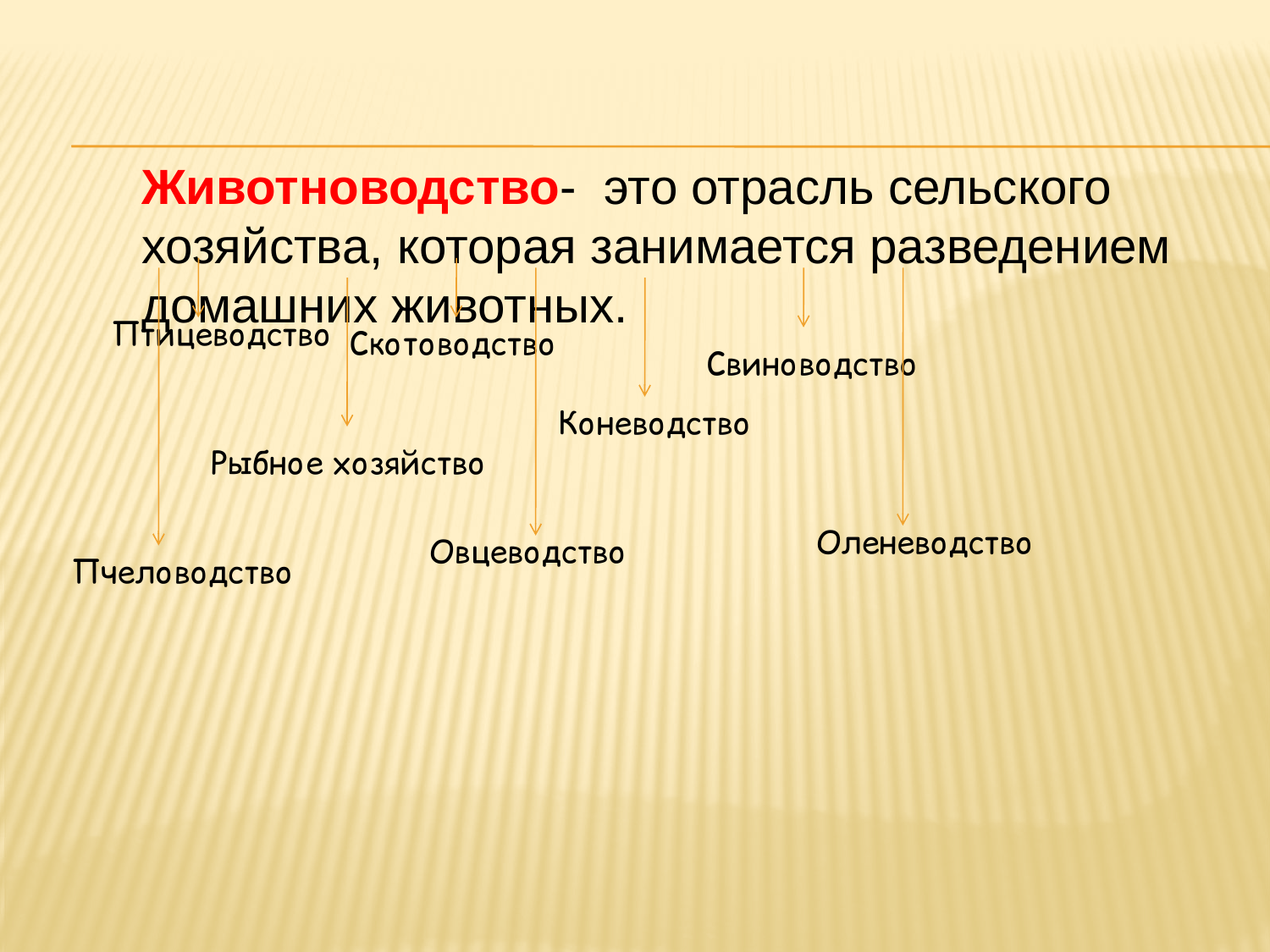

Животноводство-  это отрасль сельского хозяйства, которая занимается разведением домашних животных.
Птицеводство
Скотоводство
Свиноводство
Коневодство
Рыбное хозяйство
Оленеводство
Овцеводство
Пчеловодство